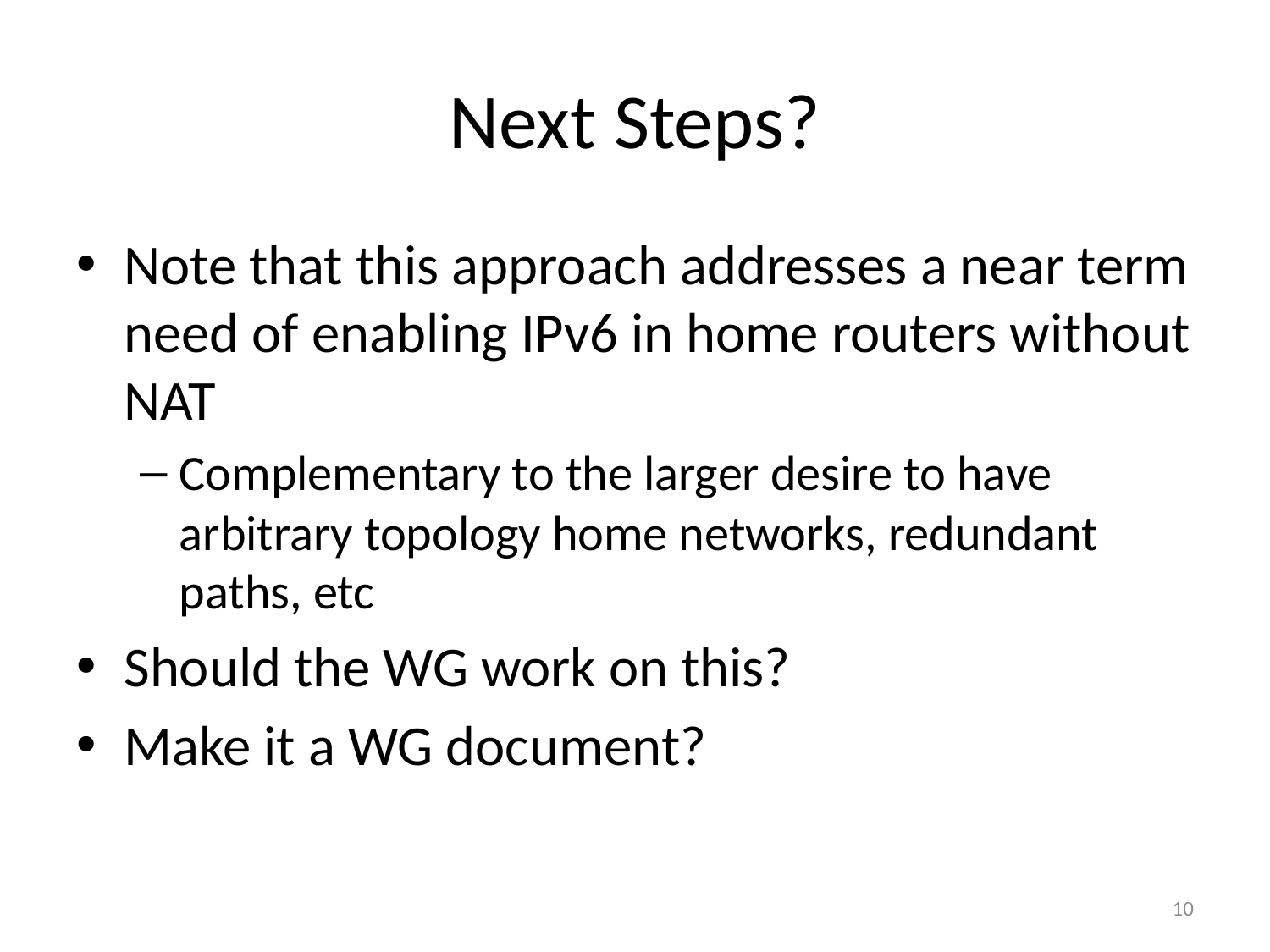

# Next Steps?
Note that this approach addresses a near term need of enabling IPv6 in home routers without NAT
Complementary to the larger desire to have arbitrary topology home networks, redundant paths, etc
Should the WG work on this?
Make it a WG document?
10